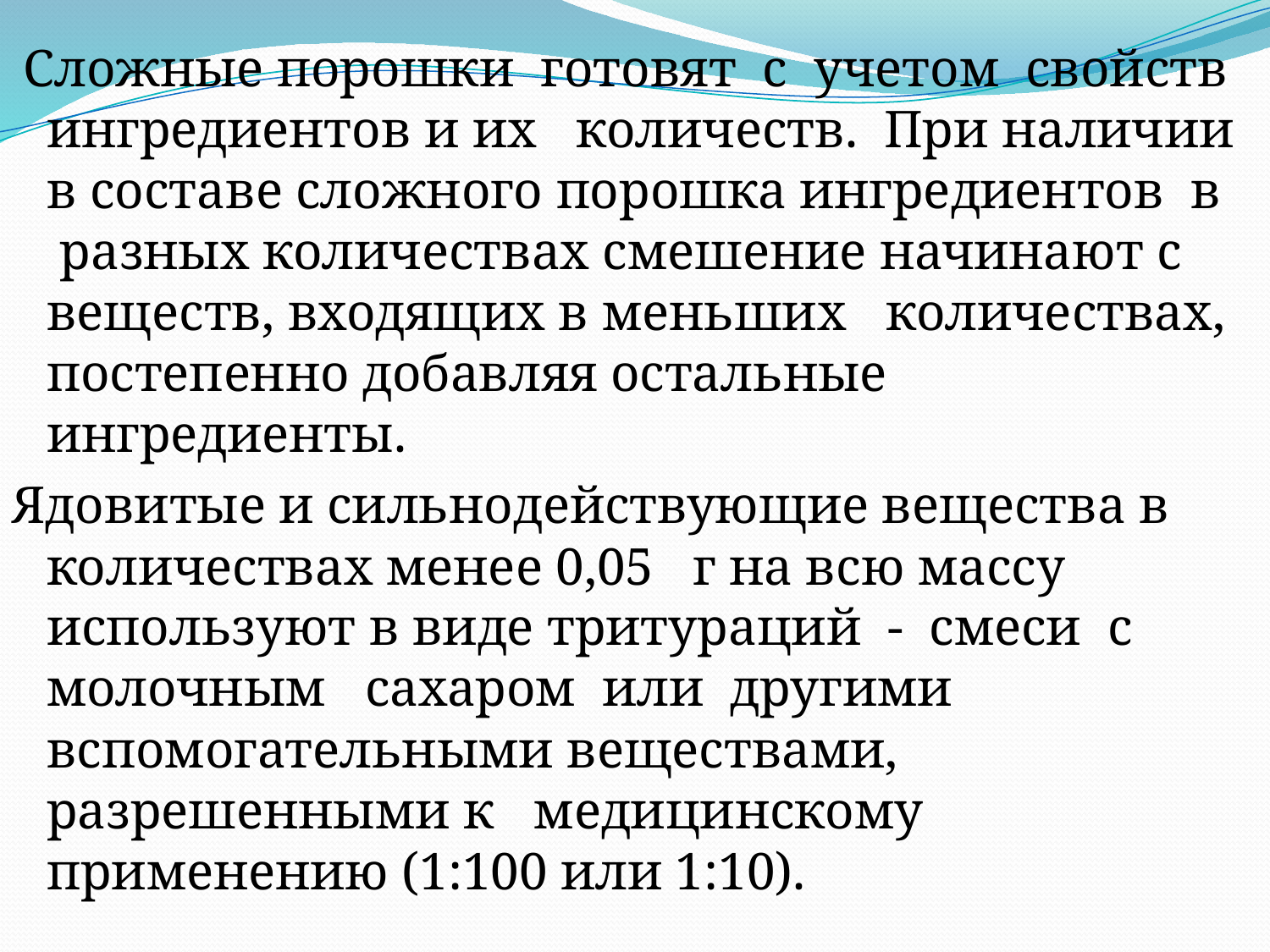

Сложные порошки  готовят  с  учетом  свойств ингредиентов и их   количеств.  При наличии в составе сложного порошка ингредиентов  в   разных количествах смешение начинают с веществ, входящих в меньших   количествах, постепенно добавляя остальные ингредиенты.
Ядовитые и сильнодействующие вещества в количествах менее 0,05   г на всю массу используют в виде тритураций  -  смеси  с  молочным   сахаром  или  другими вспомогательными веществами,  разрешенными к   медицинскому применению (1:100 или 1:10).
#